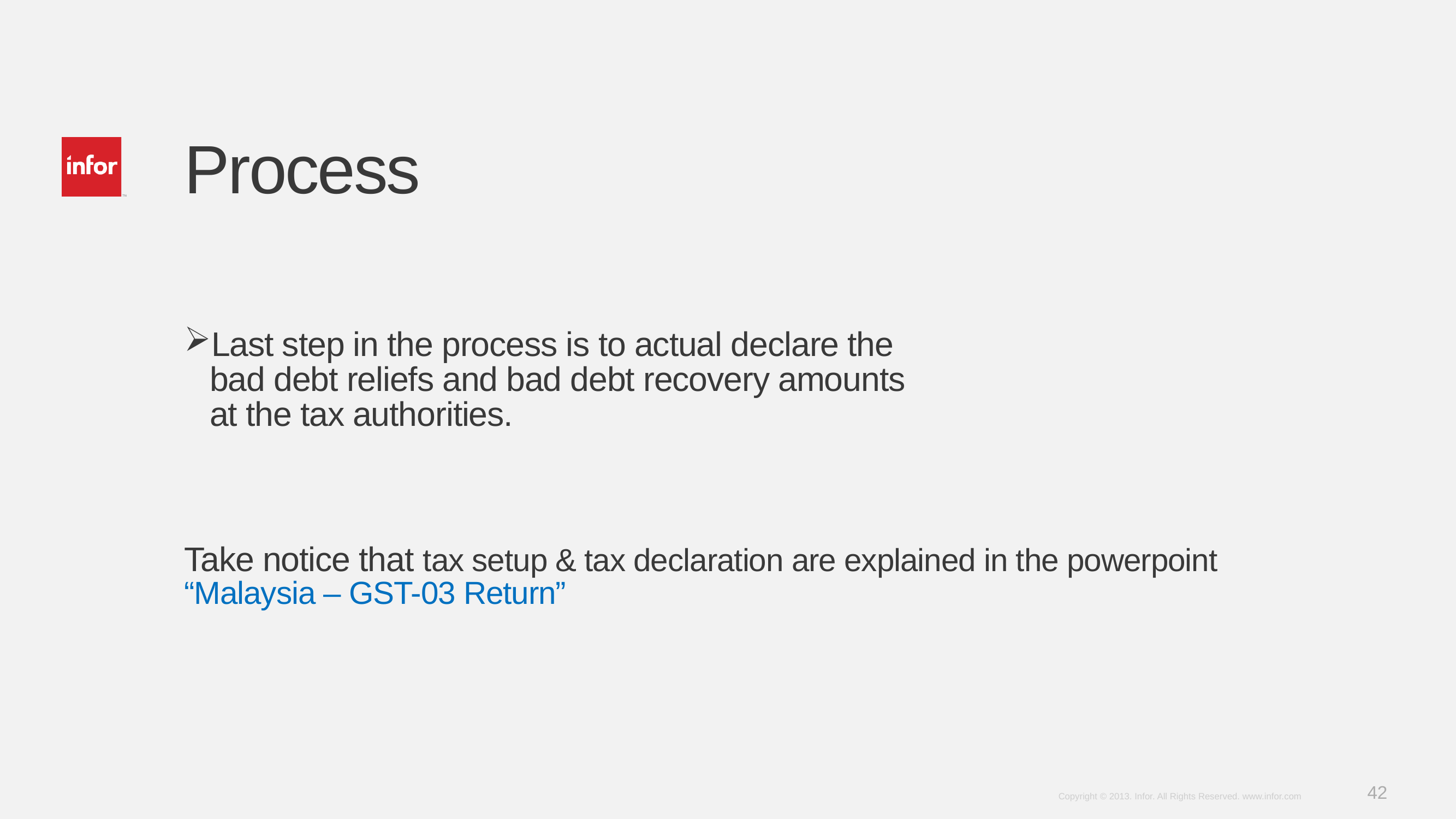

# Process

Last step in the process is to actual declare the
bad debt reliefs and bad debt recovery amounts
at the tax authorities.

Take notice that tax setup & tax declaration are explained in the powerpoint “Malaysia – GST-03 Return”